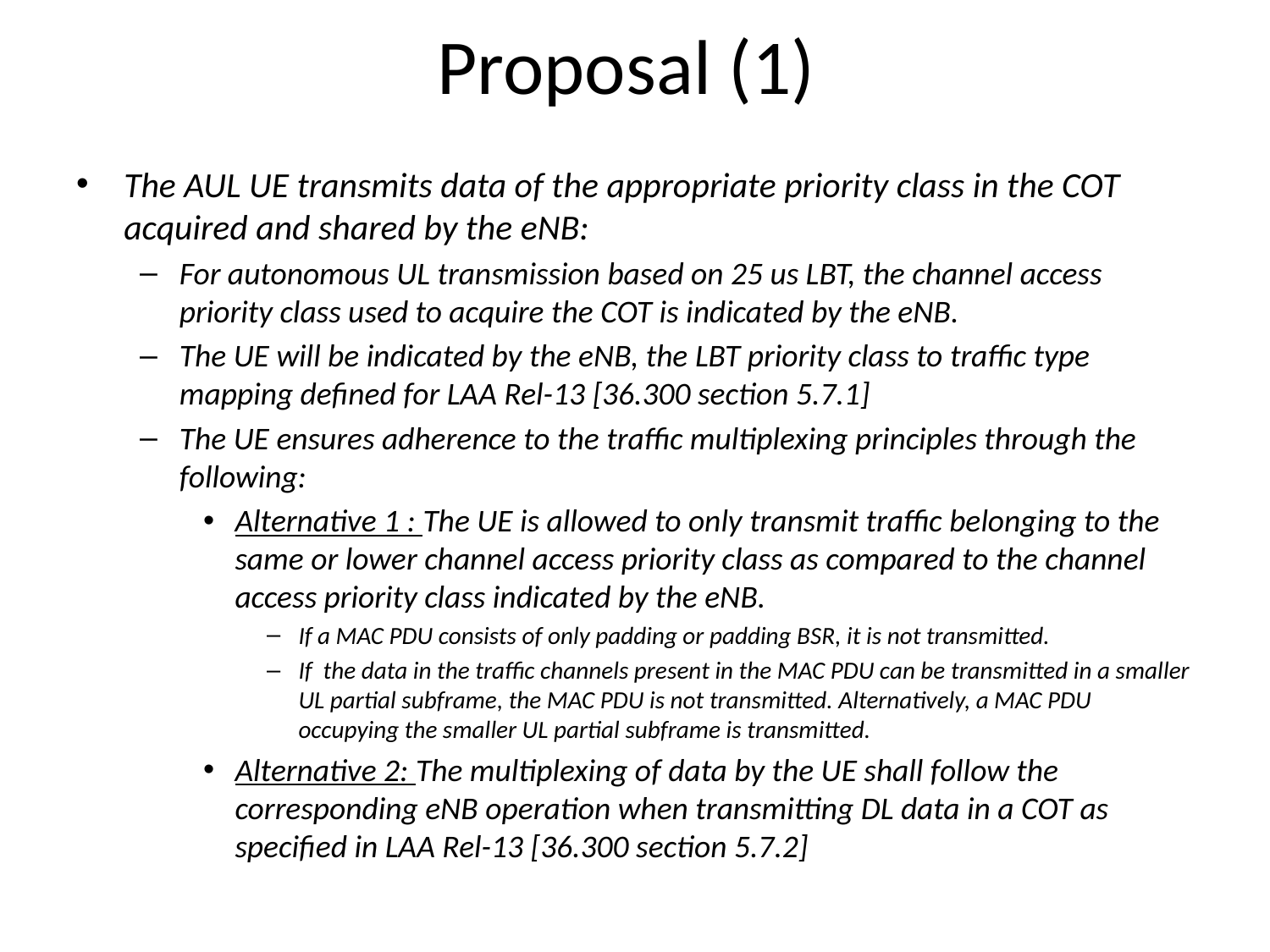

# Proposal (1)

The AUL UE transmits data of the appropriate priority class in the COT acquired and shared by the eNB:
For autonomous UL transmission based on 25 us LBT, the channel access priority class used to acquire the COT is indicated by the eNB.
The UE will be indicated by the eNB, the LBT priority class to traffic type mapping defined for LAA Rel-13 [36.300 section 5.7.1]
The UE ensures adherence to the traffic multiplexing principles through the following:
Alternative 1 : The UE is allowed to only transmit traffic belonging to the same or lower channel access priority class as compared to the channel access priority class indicated by the eNB.
If a MAC PDU consists of only padding or padding BSR, it is not transmitted.
If  the data in the traffic channels present in the MAC PDU can be transmitted in a smaller UL partial subframe, the MAC PDU is not transmitted. Alternatively, a MAC PDU occupying the smaller UL partial subframe is transmitted.
Alternative 2: The multiplexing of data by the UE shall follow the corresponding eNB operation when transmitting DL data in a COT as specified in LAA Rel-13 [36.300 section 5.7.2]